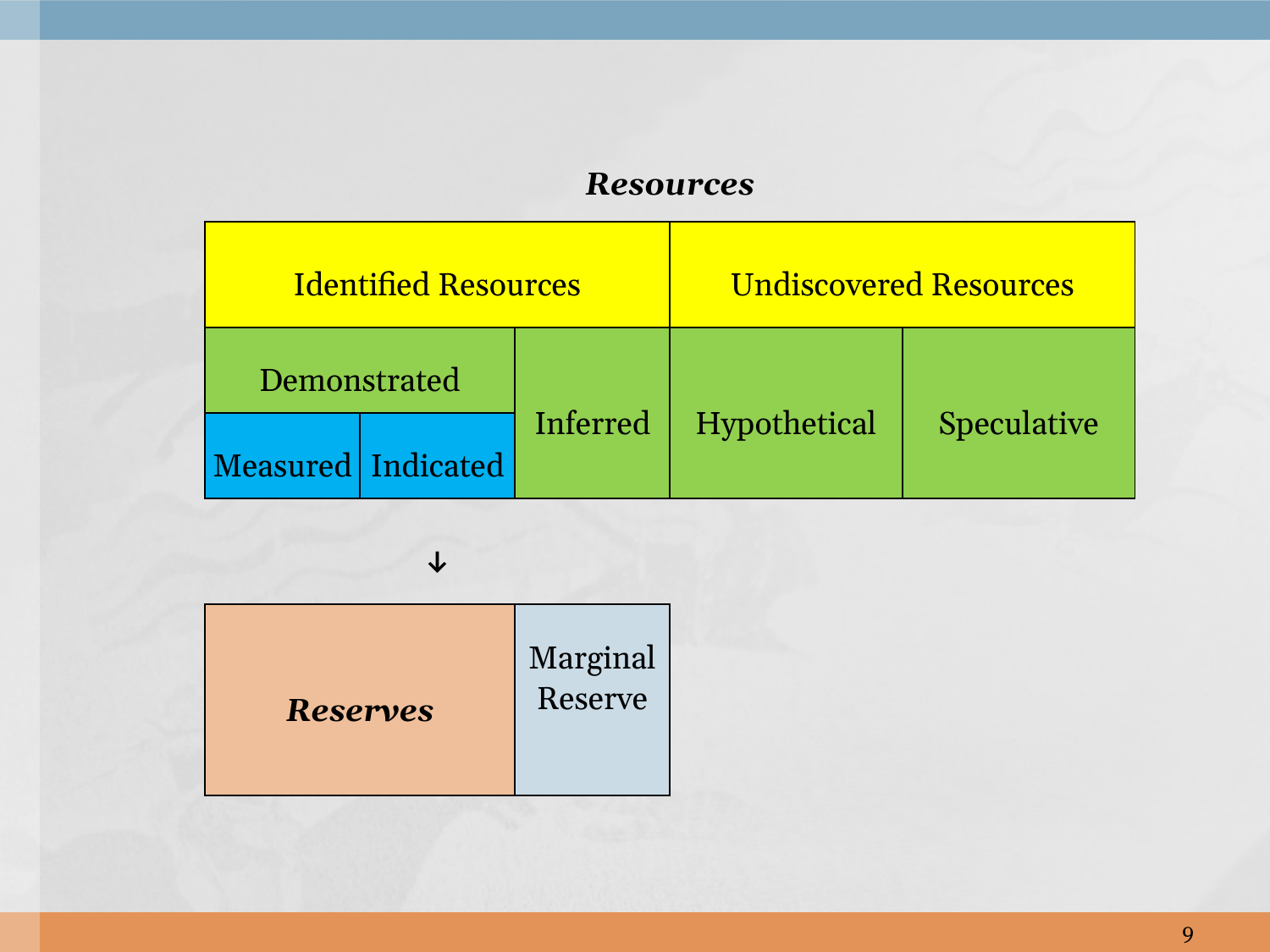

| Resources |  |  |  |  |
| --- | --- | --- | --- | --- |
| Identified Resources |  |  | Undiscovered Resources |  |
| Demonstrated |  | Inferred | Hypothetical | Speculative |
| Measured | Indicated |  |  |  |
| ↓ |  |  |  |  |
| Reserves |  | Marginal Reserve |  |  |
|  |  |  |  |  |
9